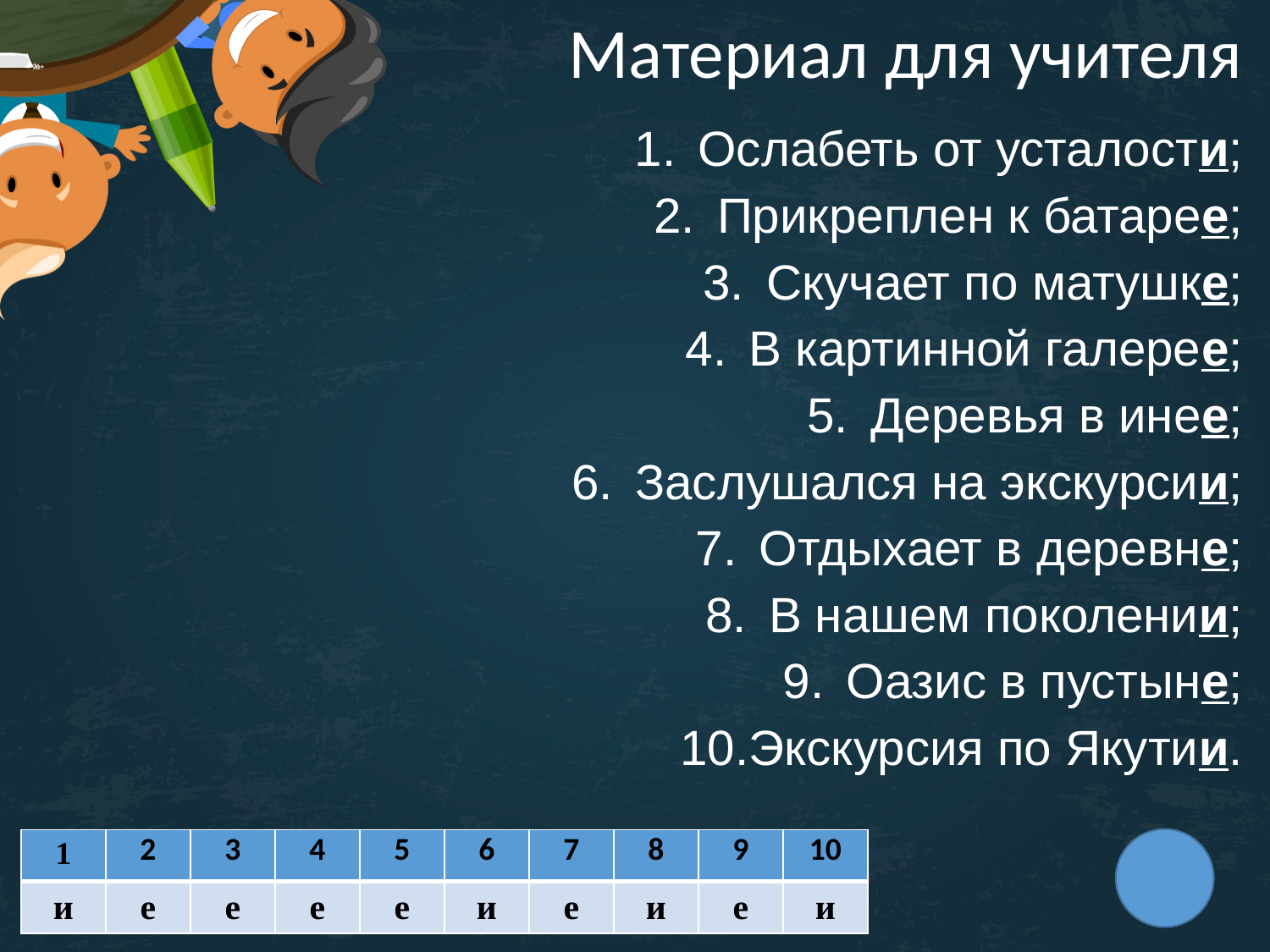

# Материал для учителя
Ослабеть от усталости;
Прикреплен к батарее;
Скучает по матушке;
В картинной галерее;
Деревья в инее;
Заслушался на экскурсии;
Отдыхает в деревне;
В нашем поколении;
Оазис в пустыне;
Экскурсия по Якутии.

| 1 | 2 | 3 | 4 | 5 | 6 | 7 | 8 | 9 | 10 |
| --- | --- | --- | --- | --- | --- | --- | --- | --- | --- |
| и | е | е | е | е | и | е | и | е | и |